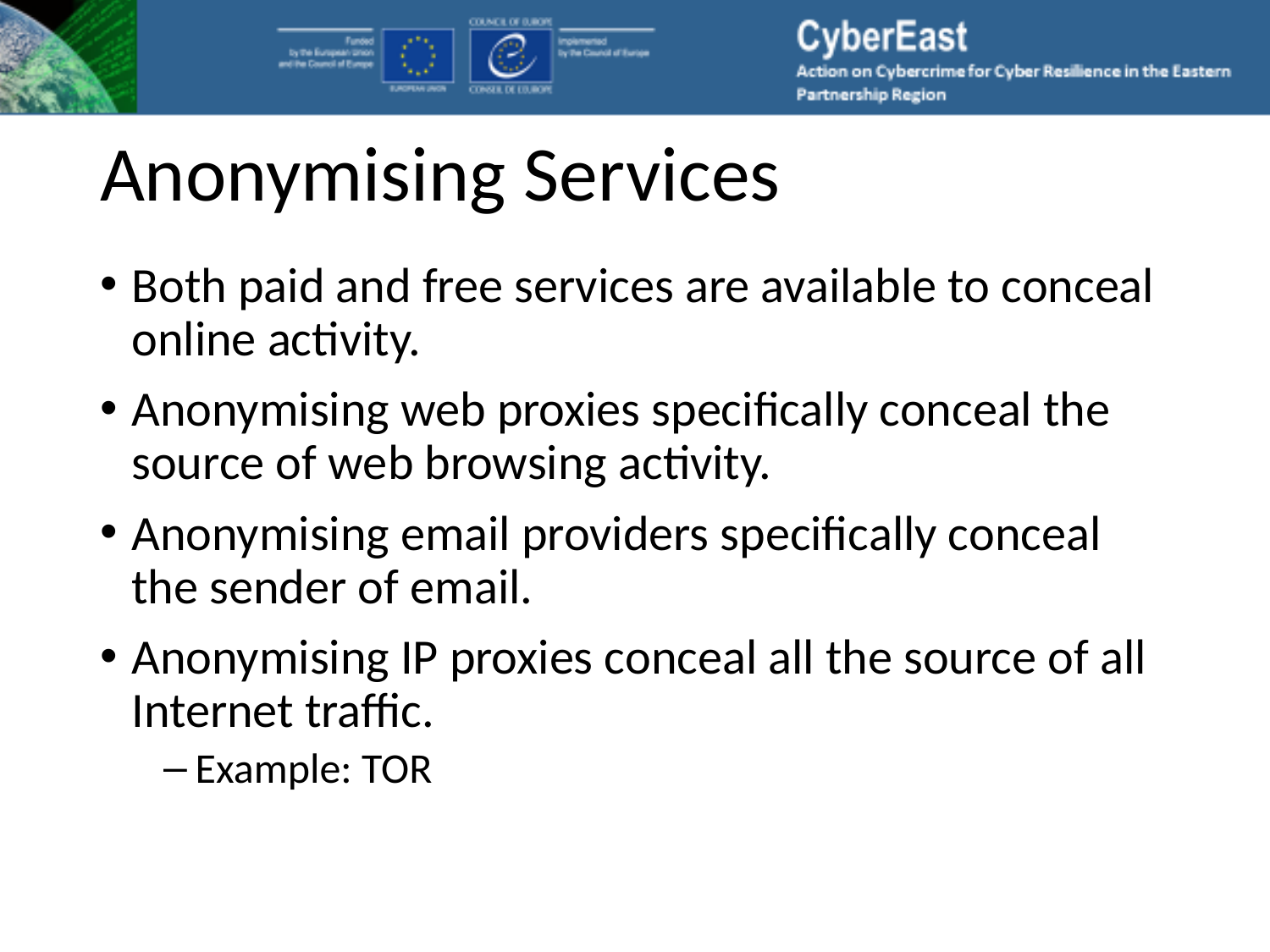

# Anonymising Services
Both paid and free services are available to conceal online activity.
Anonymising web proxies specifically conceal the source of web browsing activity.
Anonymising email providers specifically conceal the sender of email.
Anonymising IP proxies conceal all the source of all Internet traffic.
Example: TOR